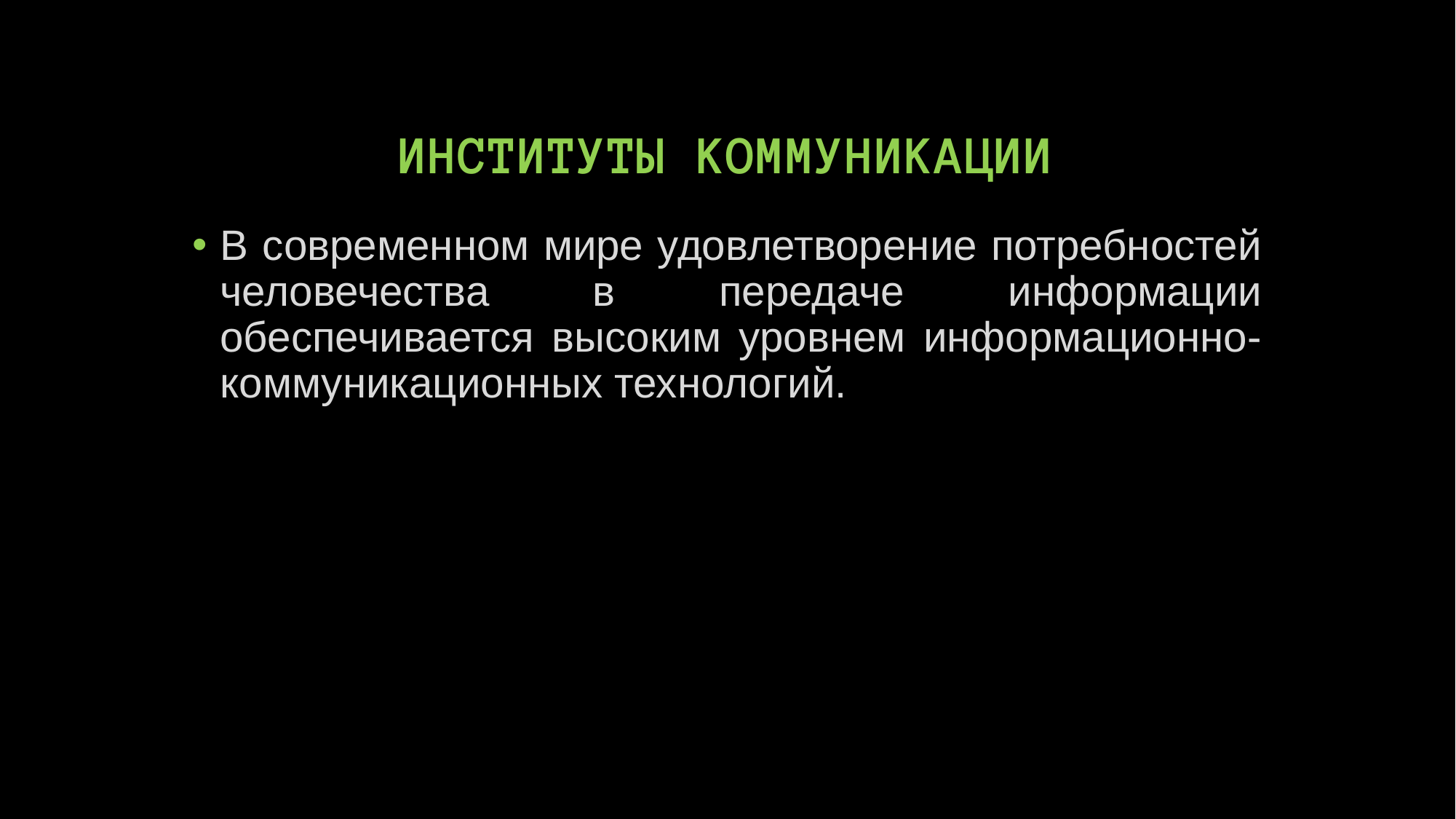

# ИНСТИТУТЫ КОММУНИКАЦИИ
В современном мире удовлетворение потребностей человечества в передаче информации обеспечивается высоким уровнем информационно- коммуникационных технологий.